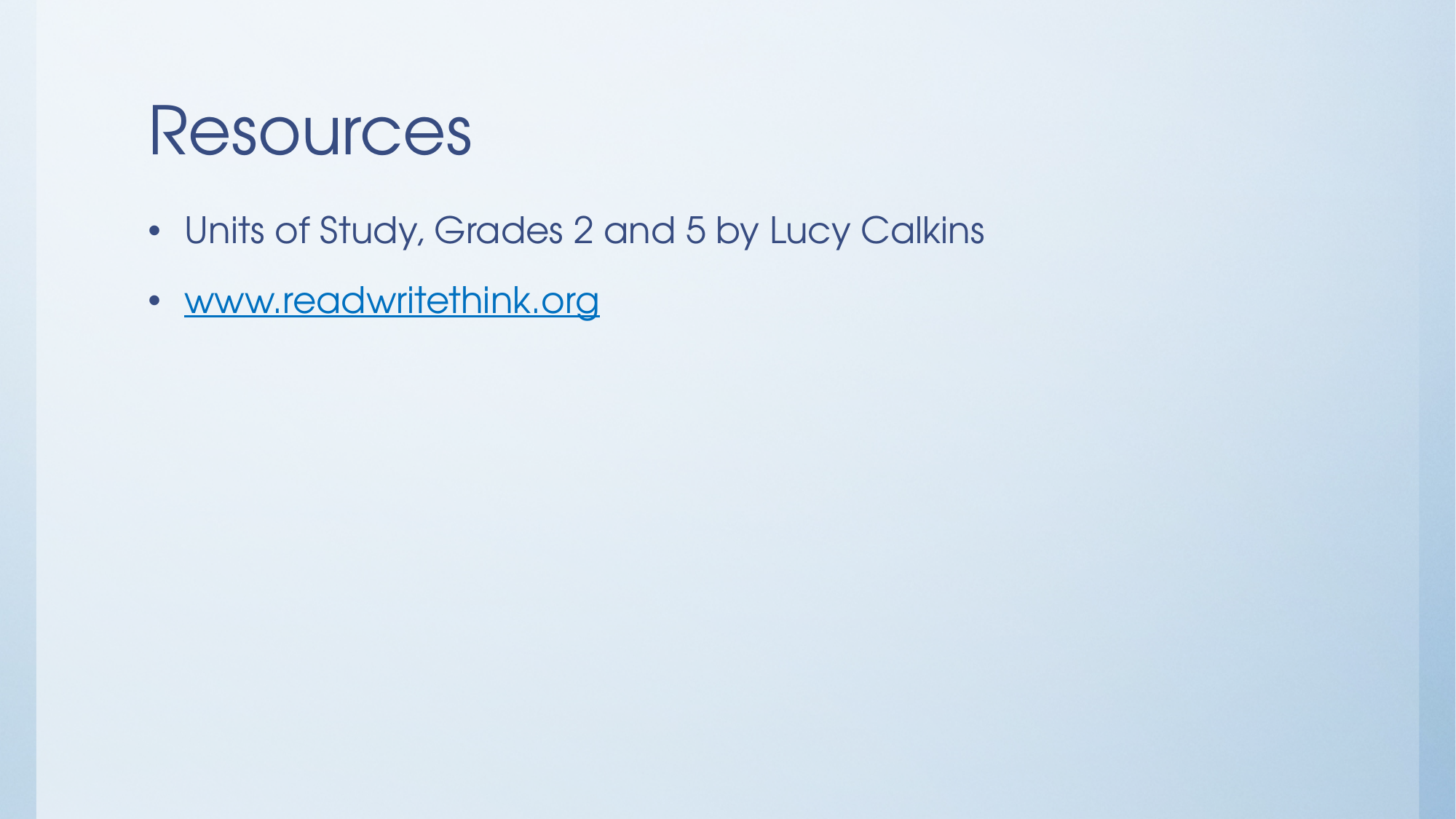

# Resources
Units of Study, Grades 2 and 5 by Lucy Calkins
www.readwritethink.org